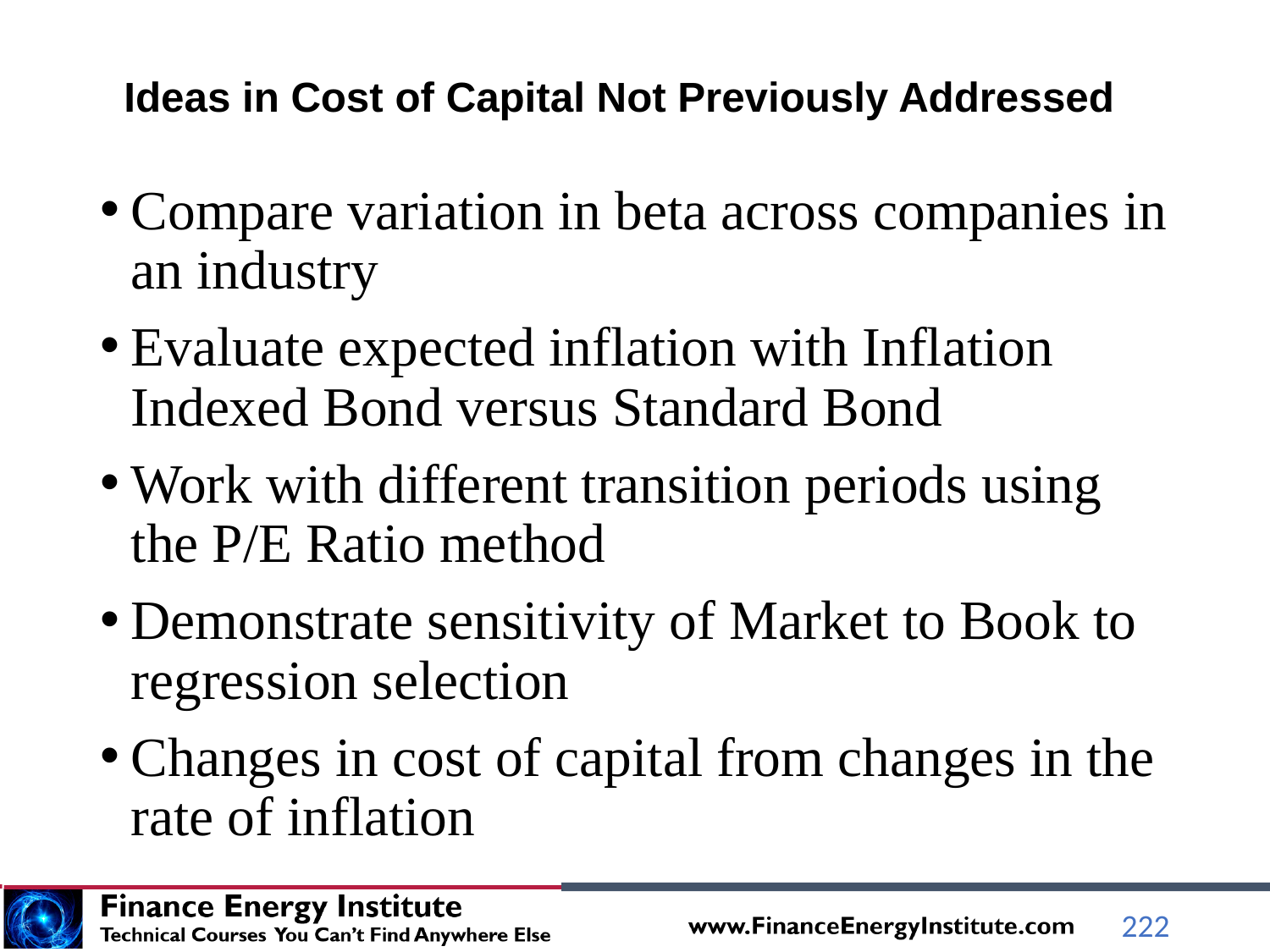

# Ideas in Cost of Capital Not Previously Addressed
Compare variation in beta across companies in an industry
Evaluate expected inflation with Inflation Indexed Bond versus Standard Bond
Work with different transition periods using the P/E Ratio method
Demonstrate sensitivity of Market to Book to regression selection
Changes in cost of capital from changes in the rate of inflation
222